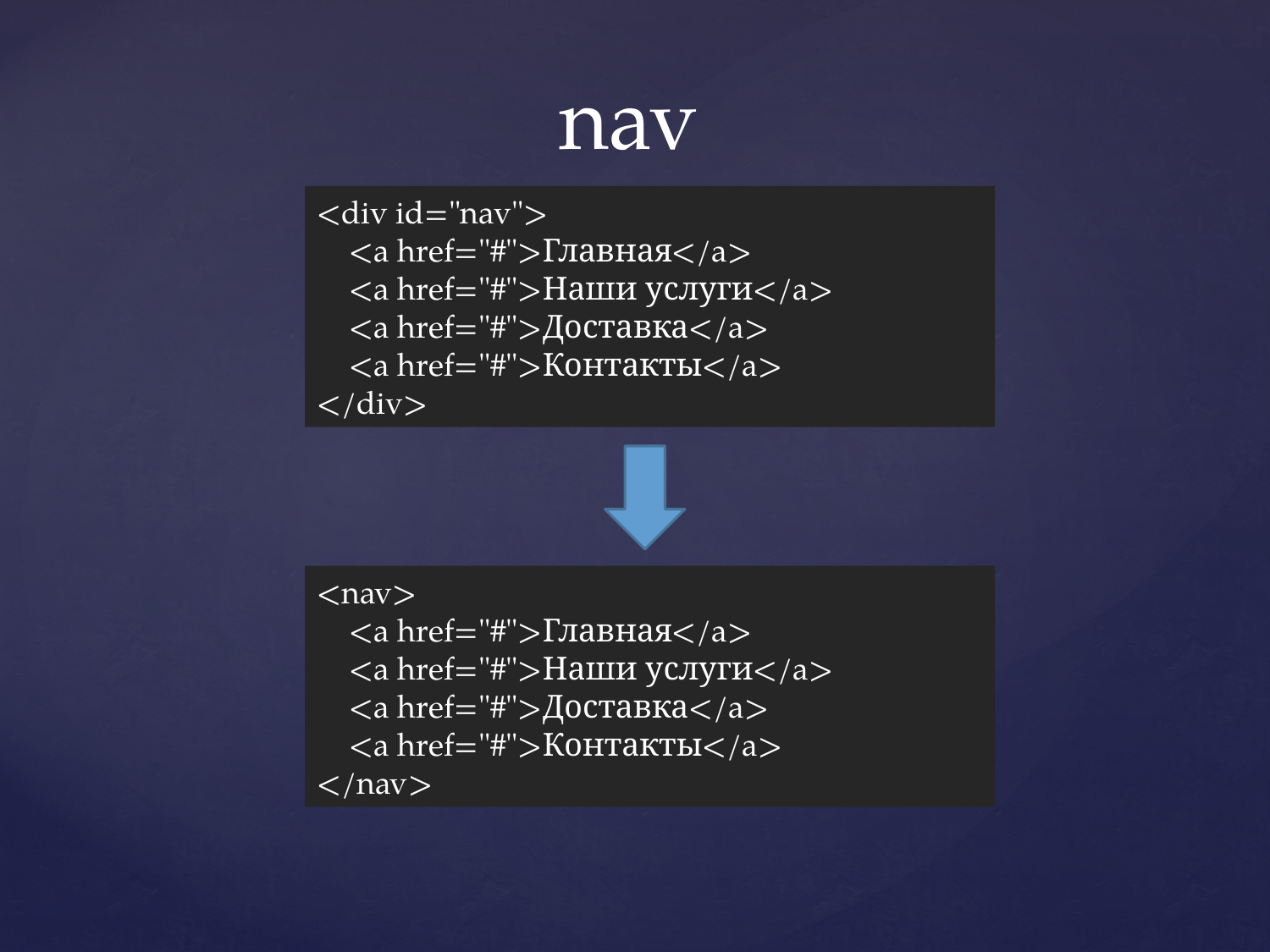

# nav
<div id="nav">
    <a href="#">Главная</a>
    <a href="#">Наши услуги</a>
    <a href="#">Доставка</a>
    <a href="#">Контакты</a>
</div>

<nav>
    <a href="#">Главная</a>
    <a href="#">Наши услуги</a>
    <a href="#">Доставка</a>
    <a href="#">Контакты</a>
</nav>